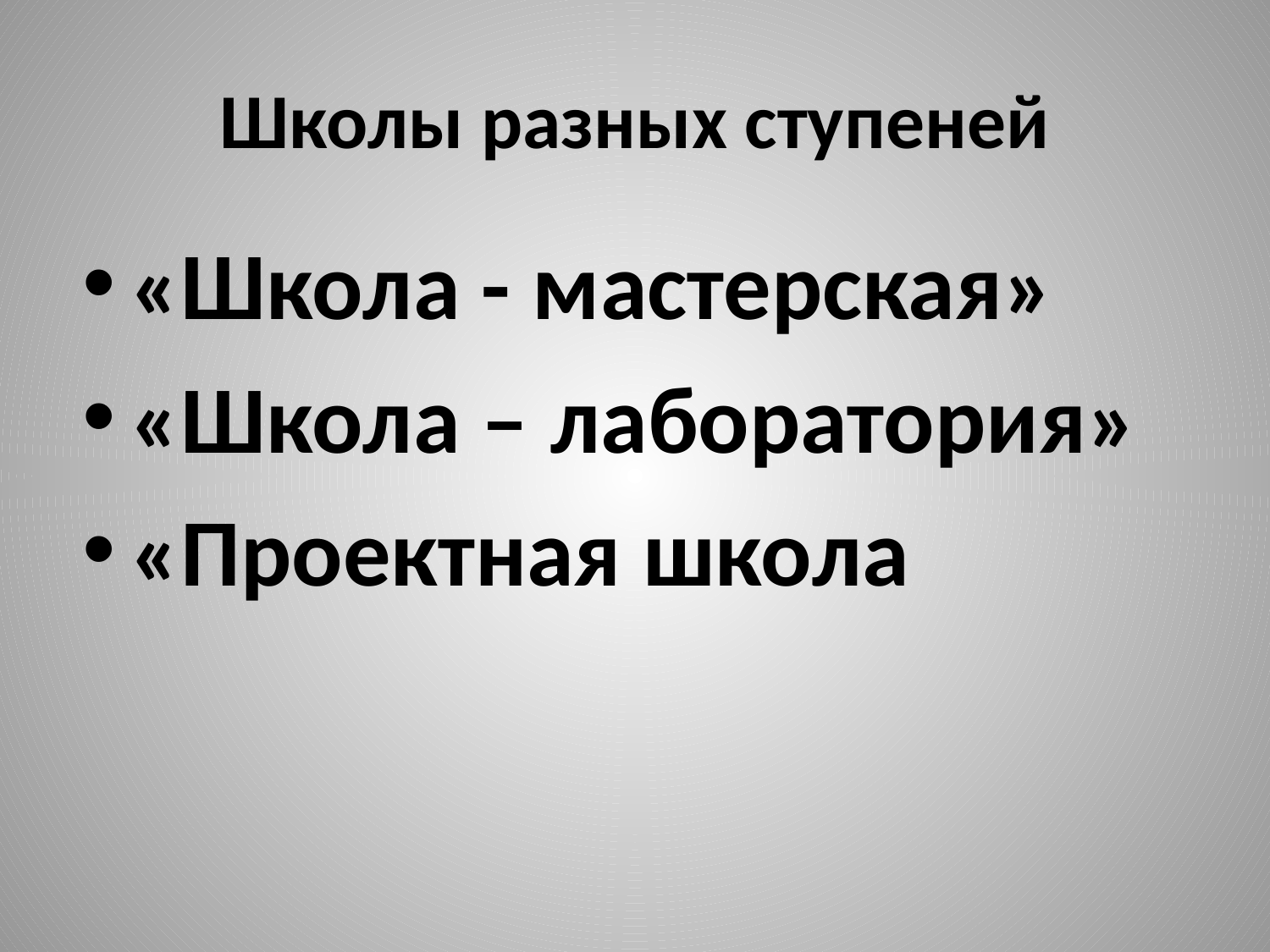

# Школы разных ступеней
«Школа - мастерская»
«Школа – лаборатория»
«Проектная школа